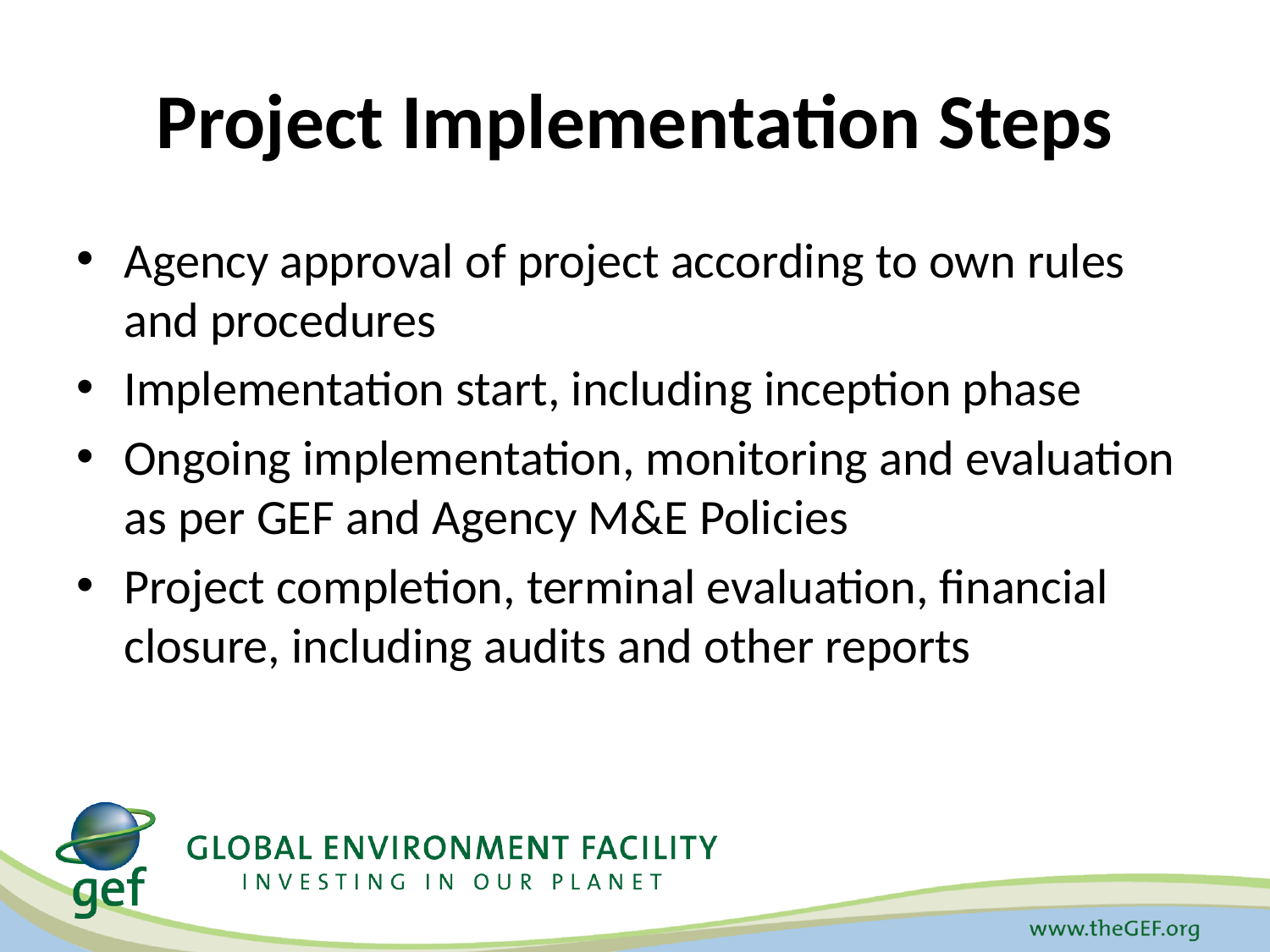

# Project Implementation Steps
Agency approval of project according to own rules and procedures
Implementation start, including inception phase
Ongoing implementation, monitoring and evaluation as per GEF and Agency M&E Policies
Project completion, terminal evaluation, financial closure, including audits and other reports